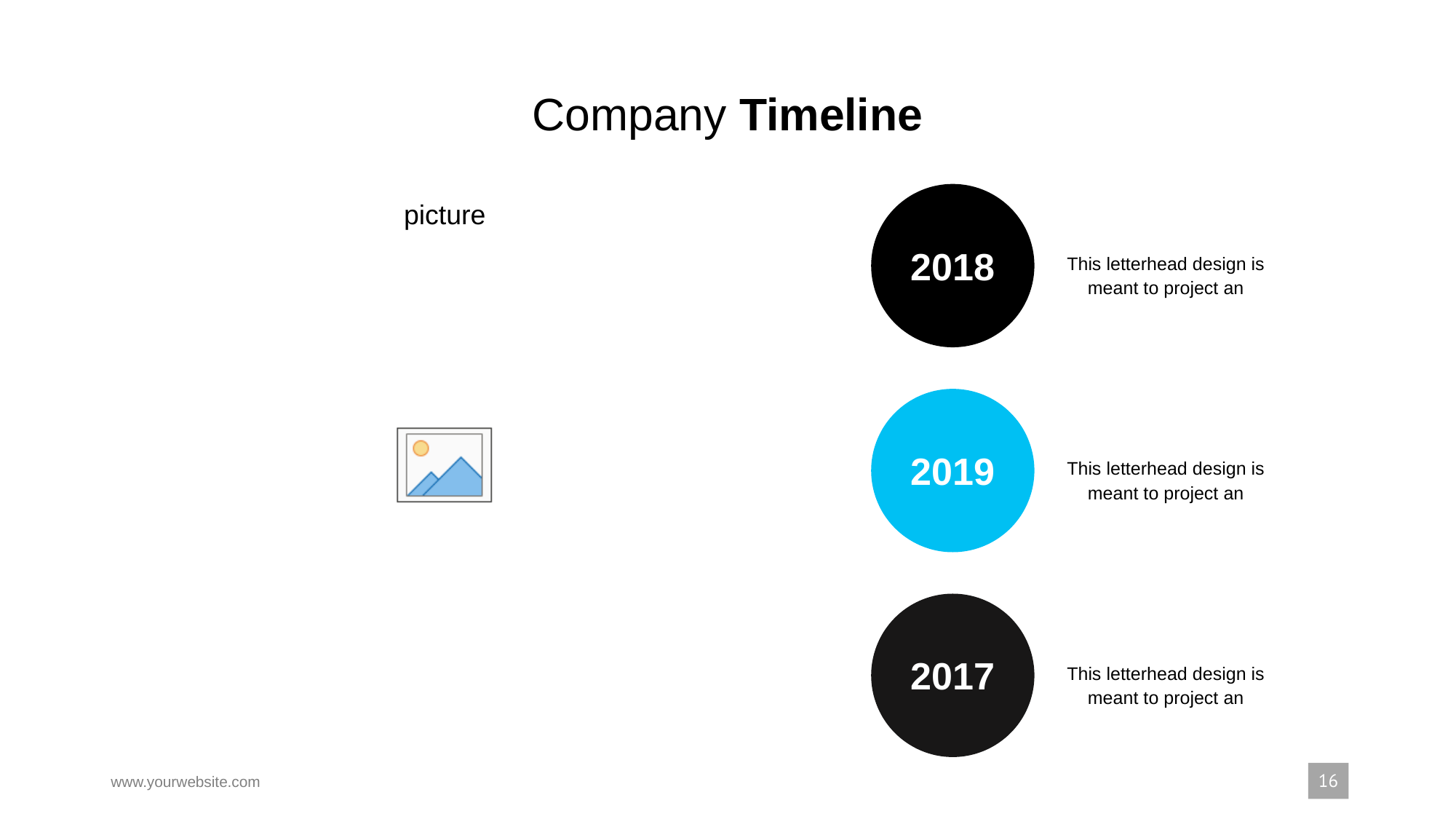

Company Timeline

2018
This letterhead design is meant to project an

2019
This letterhead design is meant to project an

2017
This letterhead design is meant to project an
16
www.yourwebsite.com